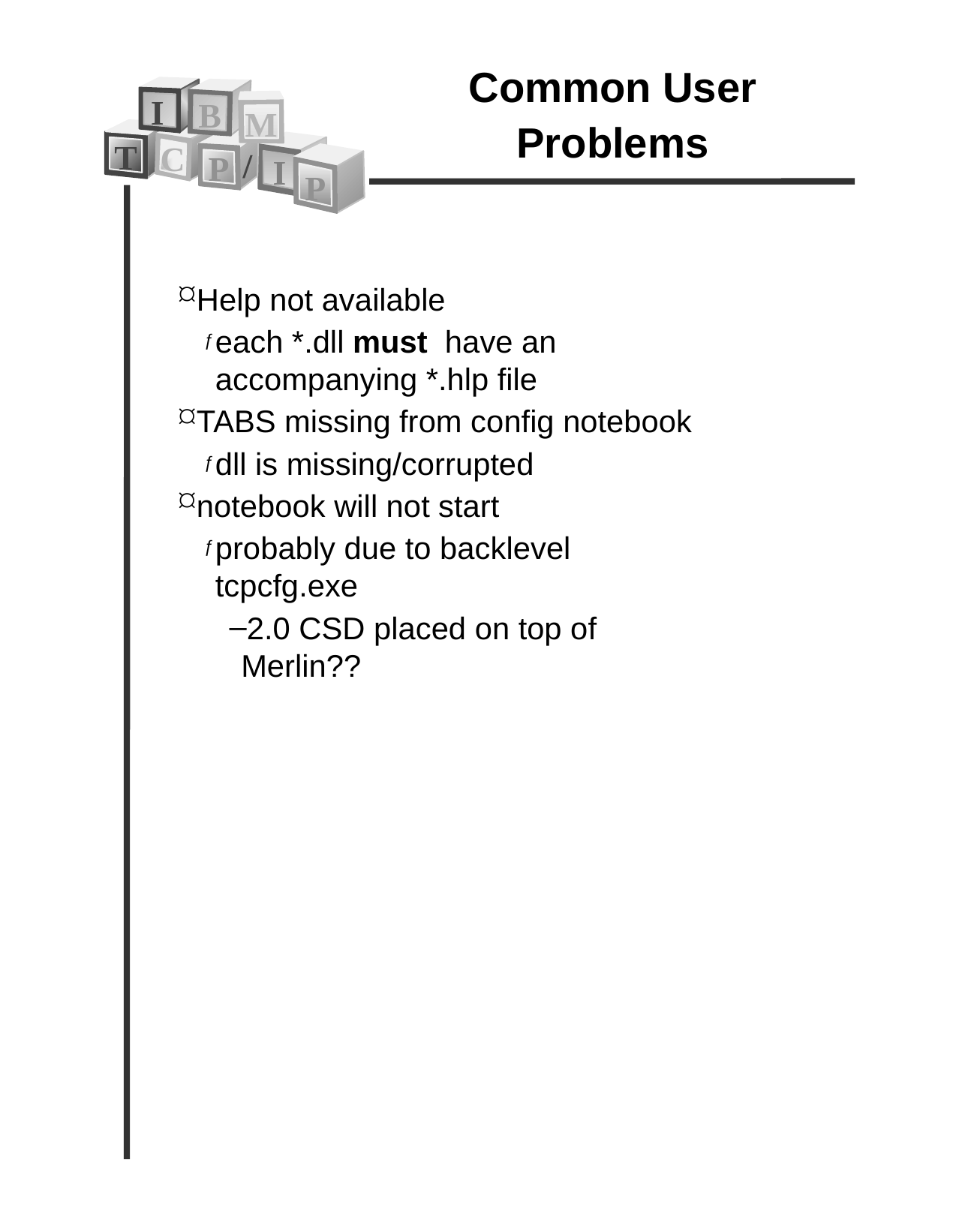

Common User Problems

I

B

M

T
C

/

P

I

P

Help not available
each *.dll must  have an accompanying *.hlp file
TABS missing from config notebook
dll is missing/corrupted
notebook will not start
probably due to backlevel tcpcfg.exe
2.0 CSD placed on top of Merlin??